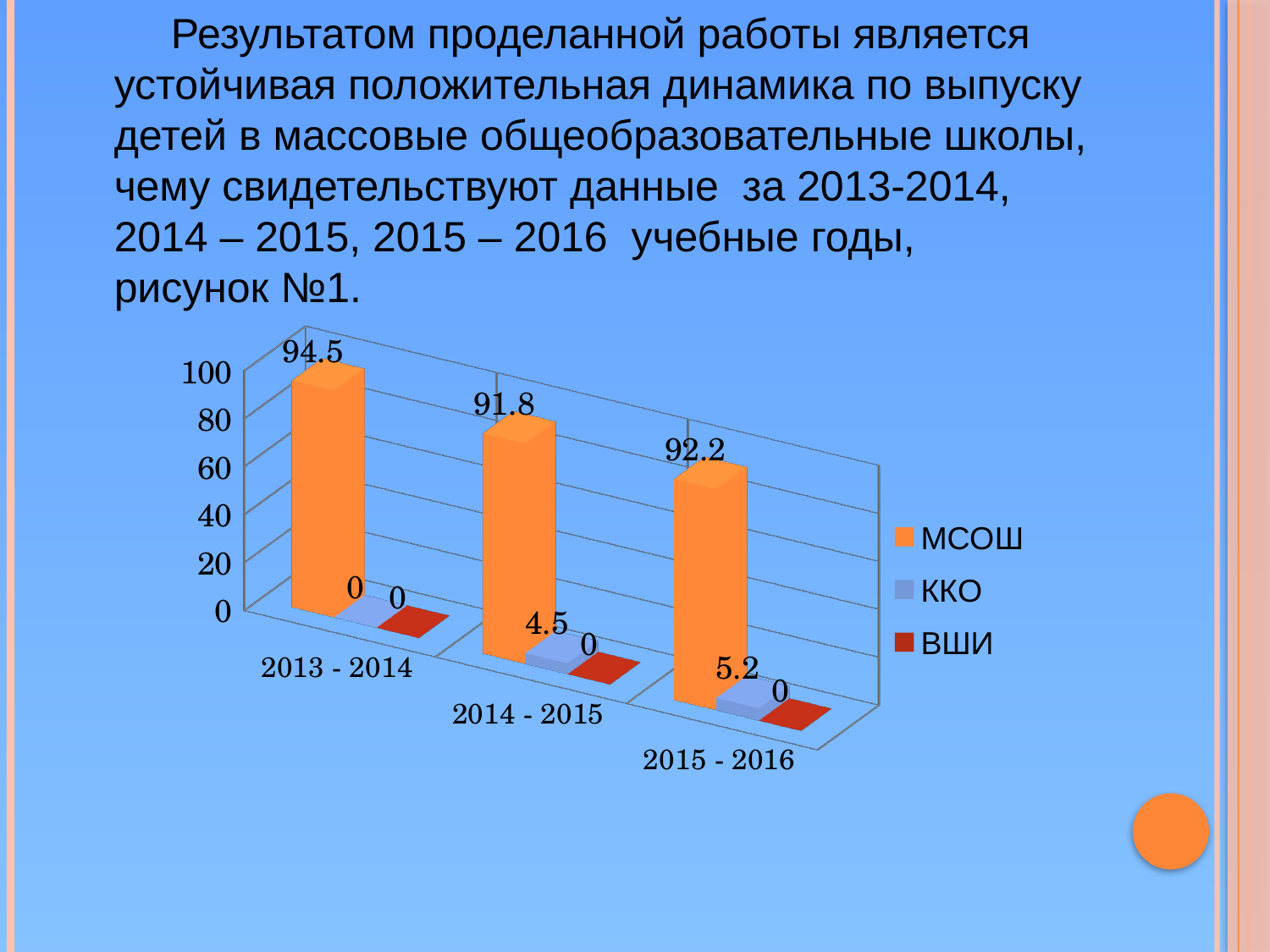

Результатом проделанной работы является устойчивая положительная динамика по выпуску детей в массовые общеобразовательные школы, чему свидетельствуют данные  за 2013-2014, 2014 – 2015, 2015 – 2016  учебные годы,  рисунок №1.

[unsupported chart]